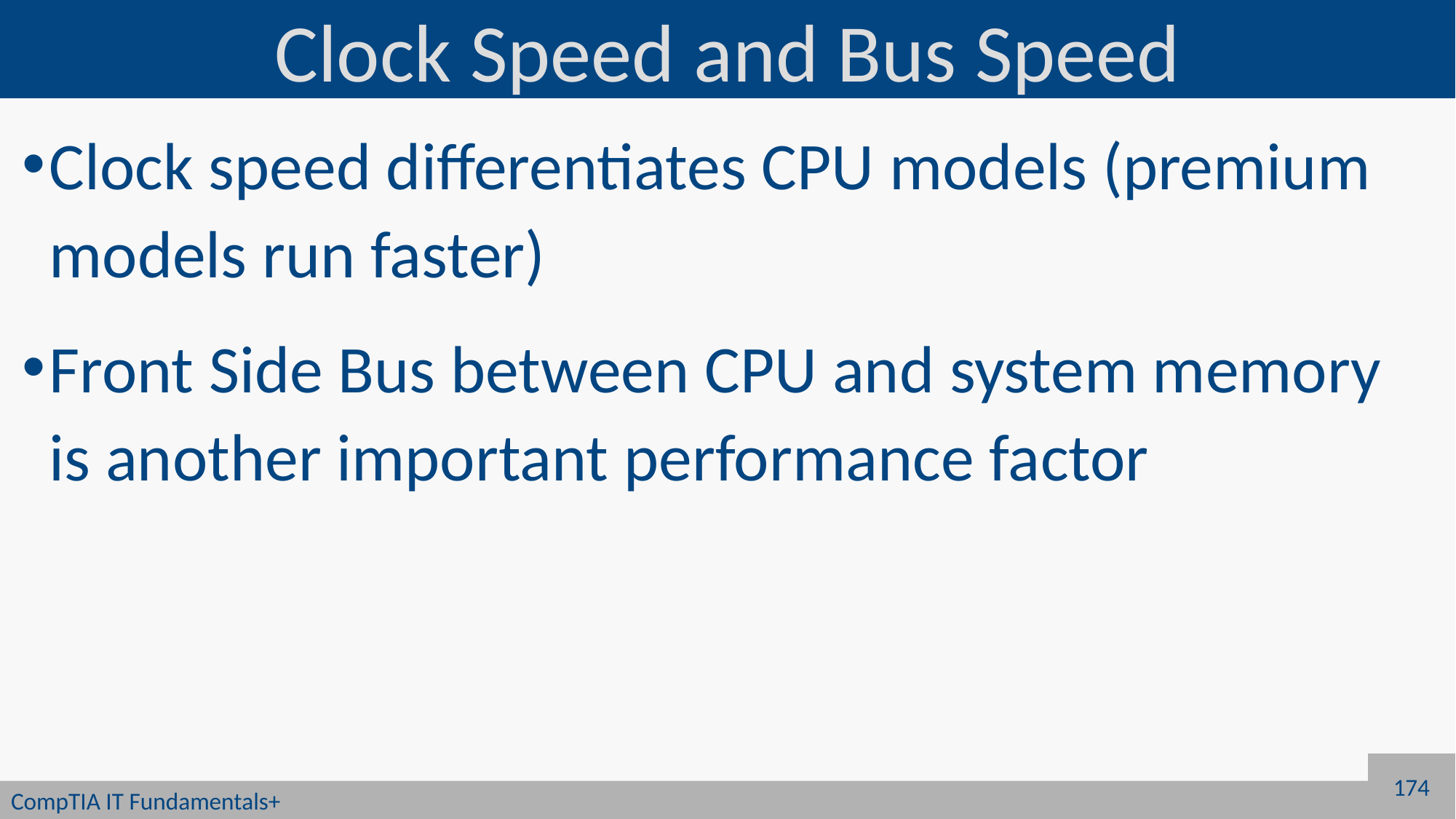

# Clock Speed and Bus Speed
Clock speed differentiates CPU models (premium models run faster)
Front Side Bus between CPU and system memory is another important performance factor
174
CompTIA IT Fundamentals+